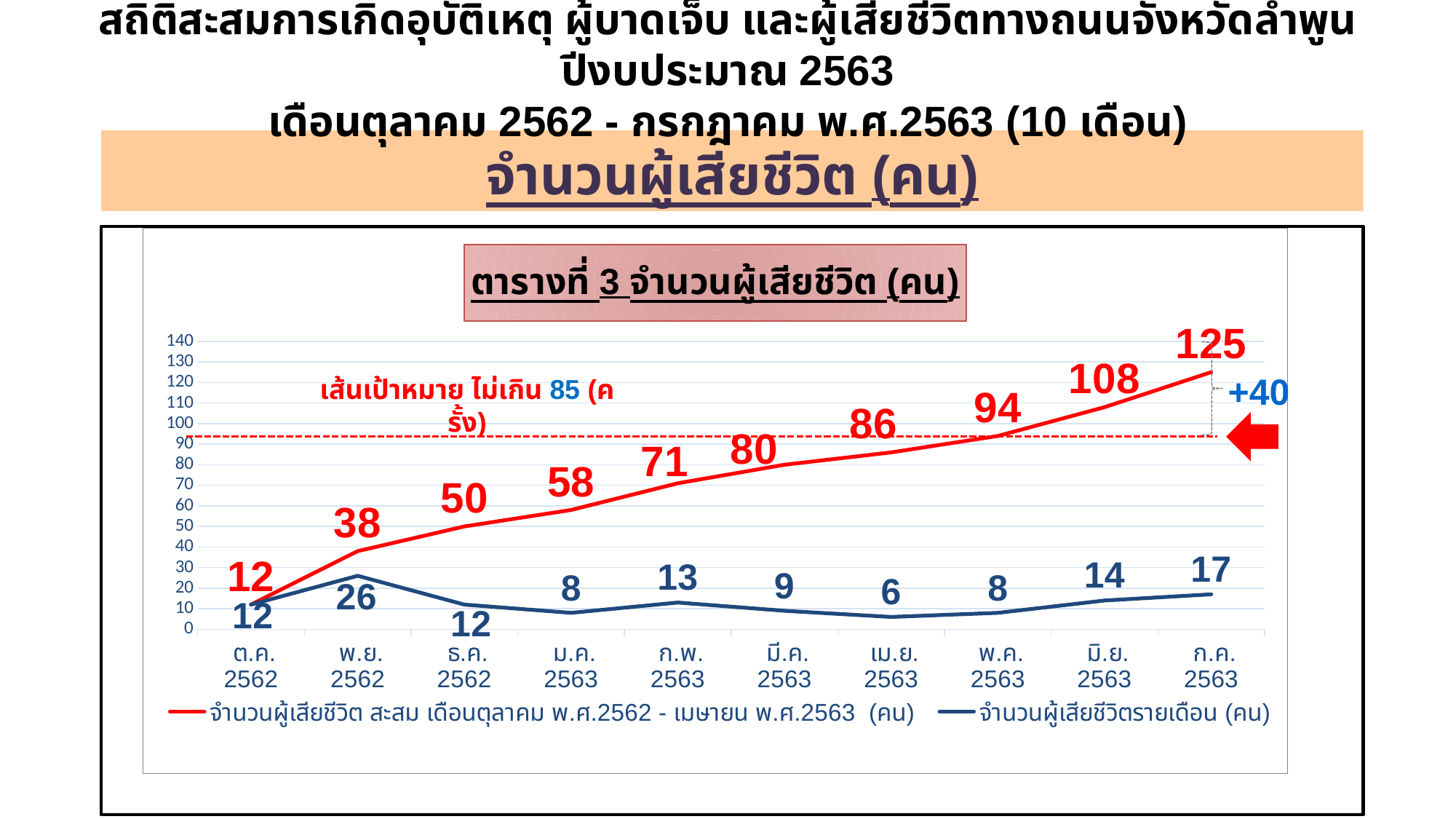

สถิติสะสมการเกิดอุบัติเหตุ ผู้บาดเจ็บ และผู้เสียชีวิตทางถนนจังหวัดลำพูน ปีงบประมาณ 2563
เดือนตุลาคม 2562 - กรกฎาคม พ.ศ.2563 (10 เดือน)
จำนวนผู้เสียชีวิต (คน)

### Chart: ตารางที่ 3 จำนวนผู้เสียชีวิต (คน)

| Category | จำนวนผู้เสียชีวิต สะสม เดือนตุลาคม พ.ศ.2562 - เมษายน พ.ศ.2563  (คน)
 | จำนวนผู้เสียชีวิตรายเดือน (คน)
 |
|---|---|---|
|  ต.ค. 2562 | 12.0 | 12.0 |
|  พ.ย. 2562 | 38.0 | 26.0 |
|  ธ.ค. 2562 | 50.0 | 12.0 |
|  ม.ค. 2563 | 58.0 | 8.0 |
|  ก.พ. 2563 | 71.0 | 13.0 |
|  มี.ค. 2563 | 80.0 | 9.0 |
|  เม.ย. 2563 | 86.0 | 6.0 |
|  พ.ค. 2563 | 94.0 | 8.0 |
|  มิ.ย. 2563 | 108.0 | 14.0 |
|  ก.ค. 2563 | 125.0 | 17.0 |
+40
เส้นเป้าหมาย ไม่เกิน 85 (ครั้ง)

สำนักงานป้องกันและบรรเทาสาธารณภัยจังหวัดลำพูน